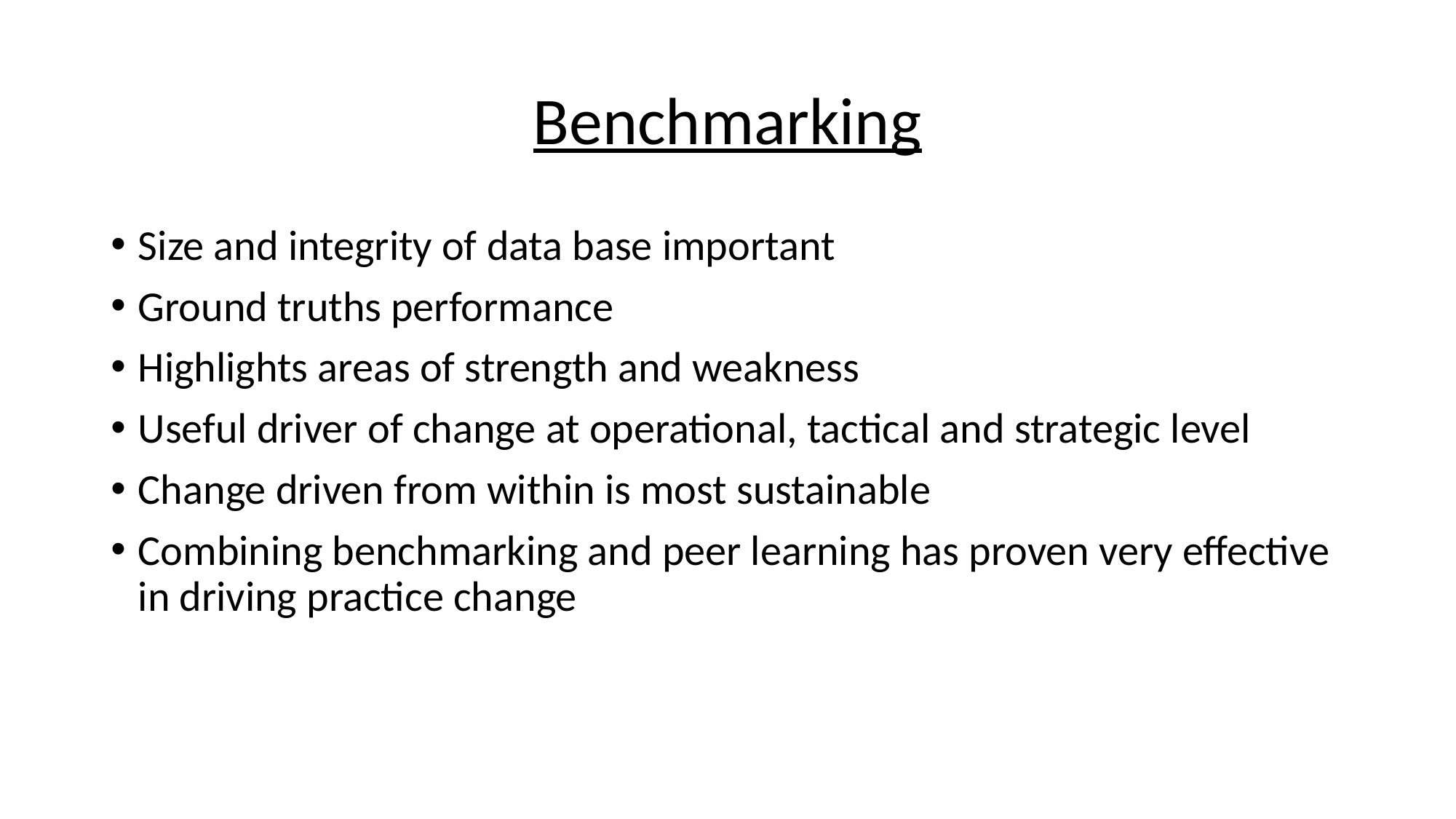

# Benchmarking
Size and integrity of data base important
Ground truths performance
Highlights areas of strength and weakness
Useful driver of change at operational, tactical and strategic level
Change driven from within is most sustainable
Combining benchmarking and peer learning has proven very effective in driving practice change